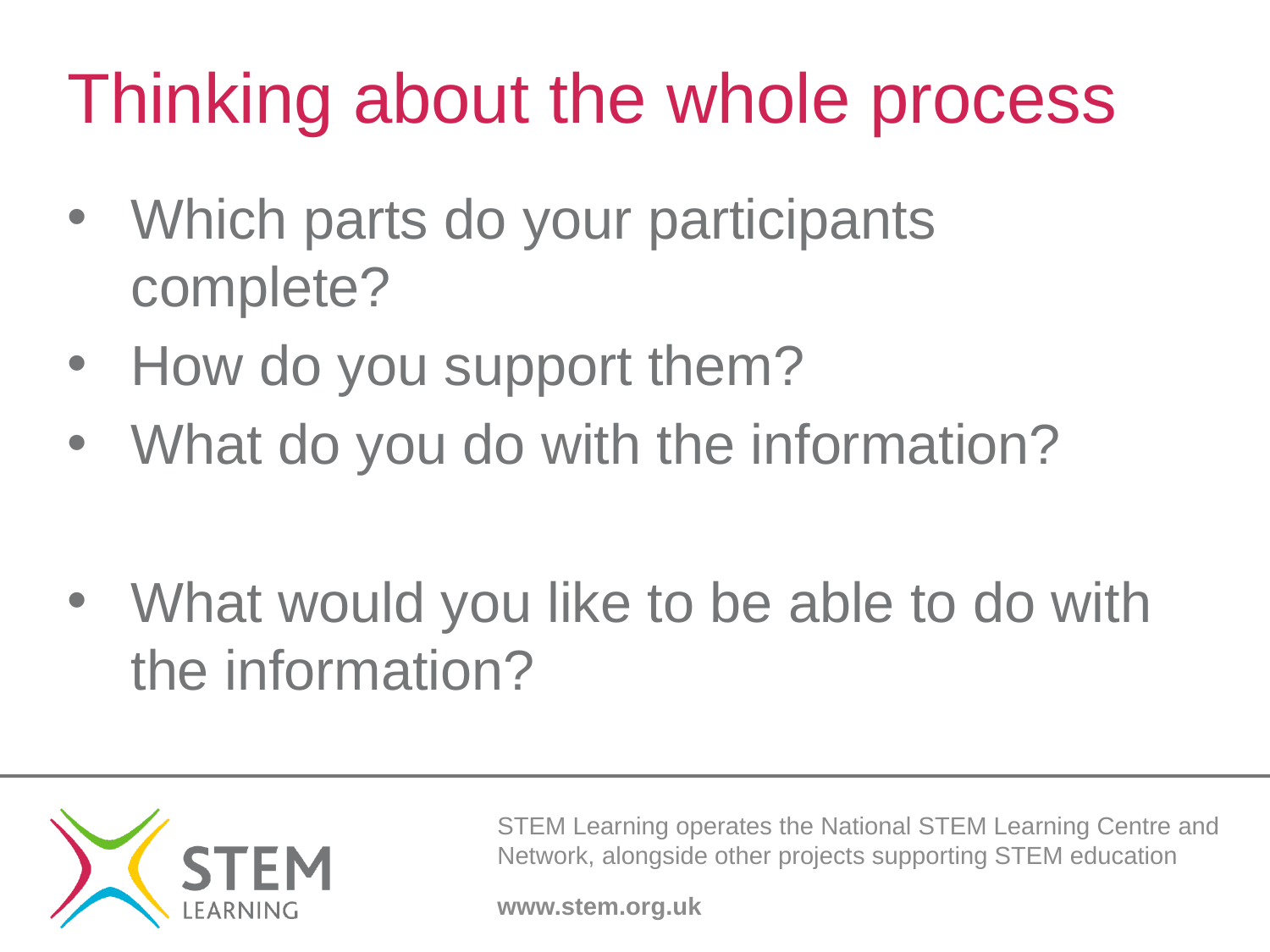

# Thinking about the whole process
Which parts do your participants complete?
How do you support them?
What do you do with the information?

What would you like to be able to do with the information?